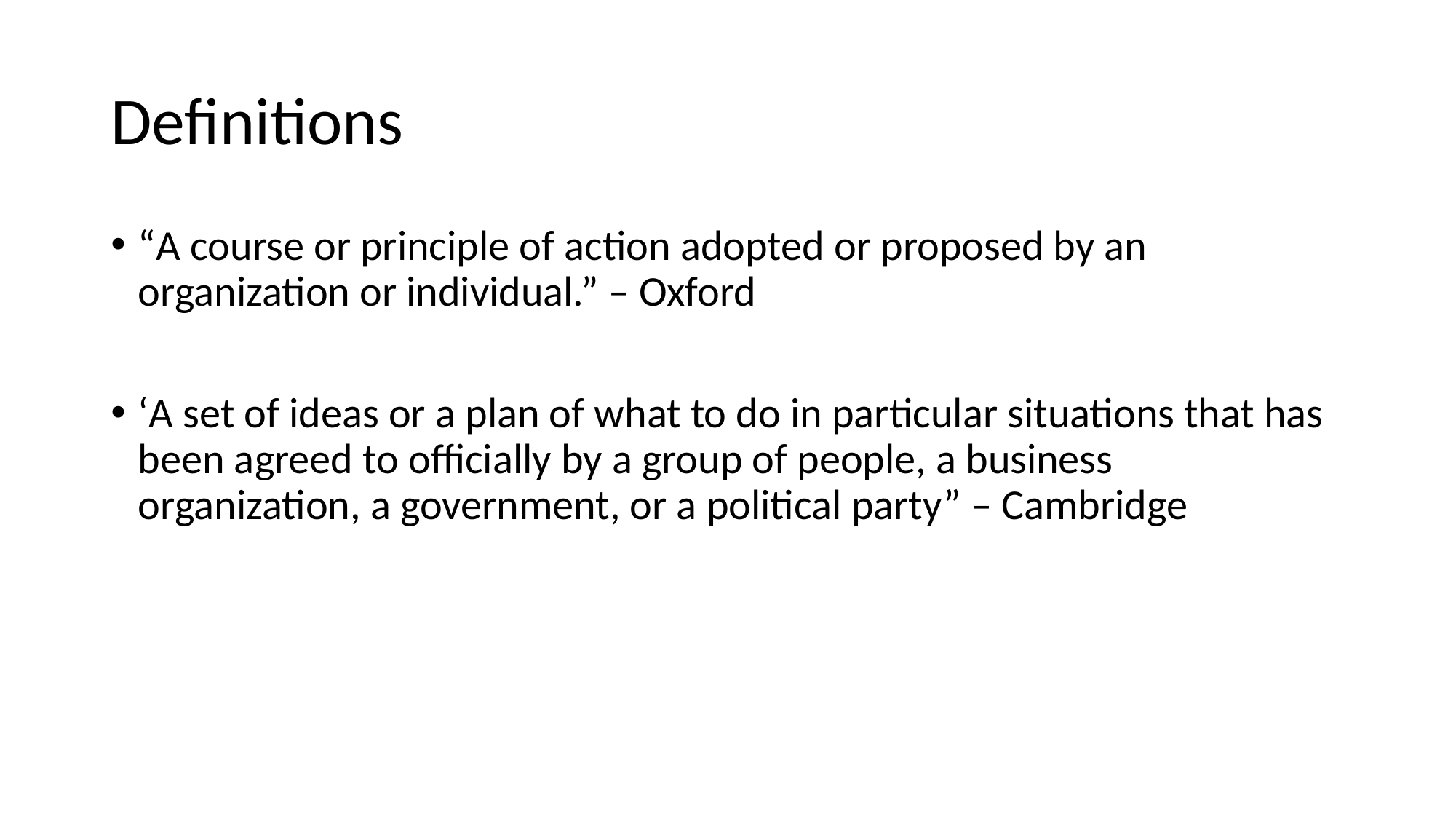

# Definitions
“A course or principle of action adopted or proposed by an organization or individual.” – Oxford

‘A set of ideas or a plan of what to do in particular situations that has been agreed to officially by a group of people, a business organization, a government, or a political party” – Cambridge